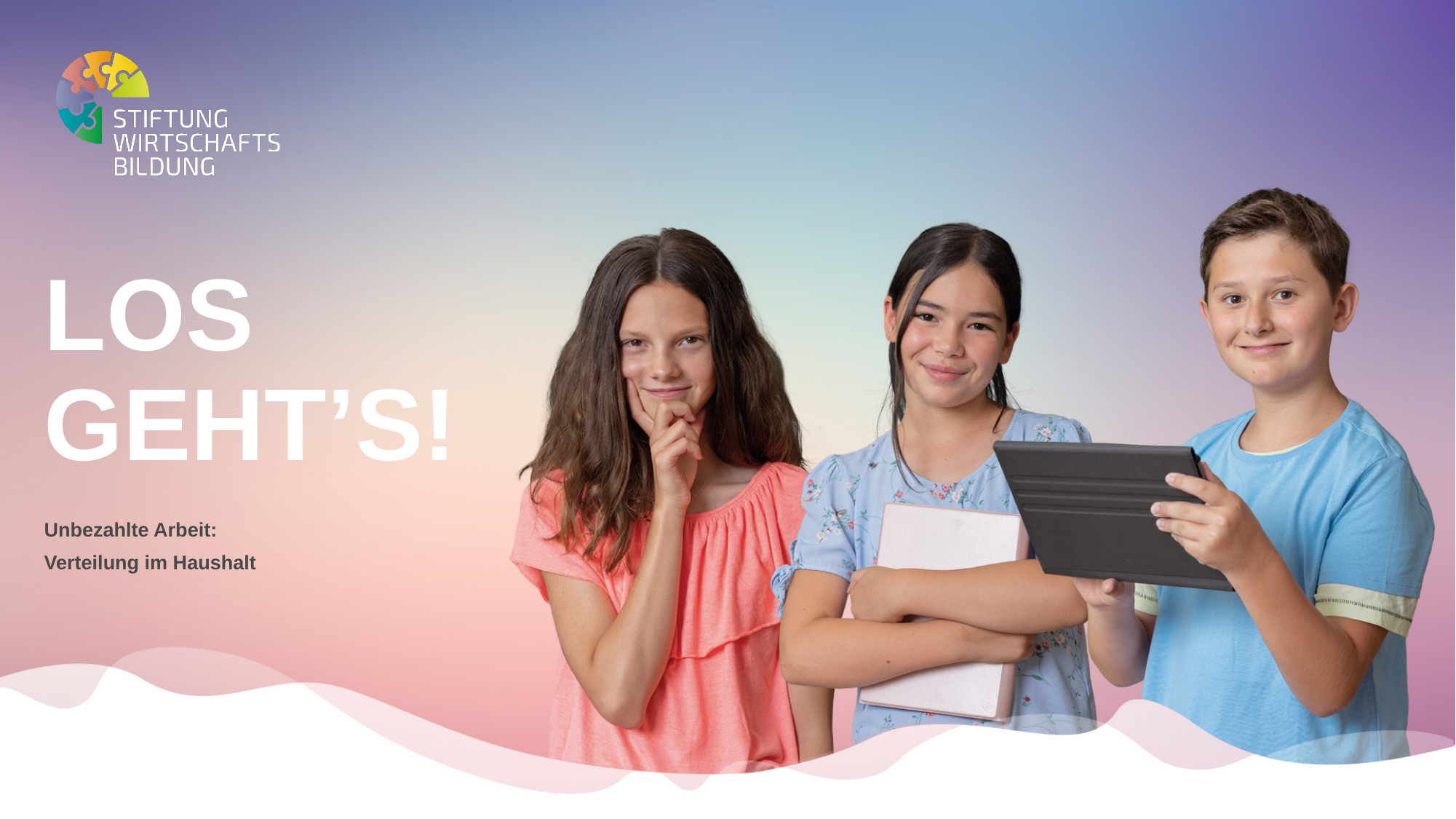

# Los Geht’s!
Unbezahlte Arbeit:
Verteilung im Haushalt